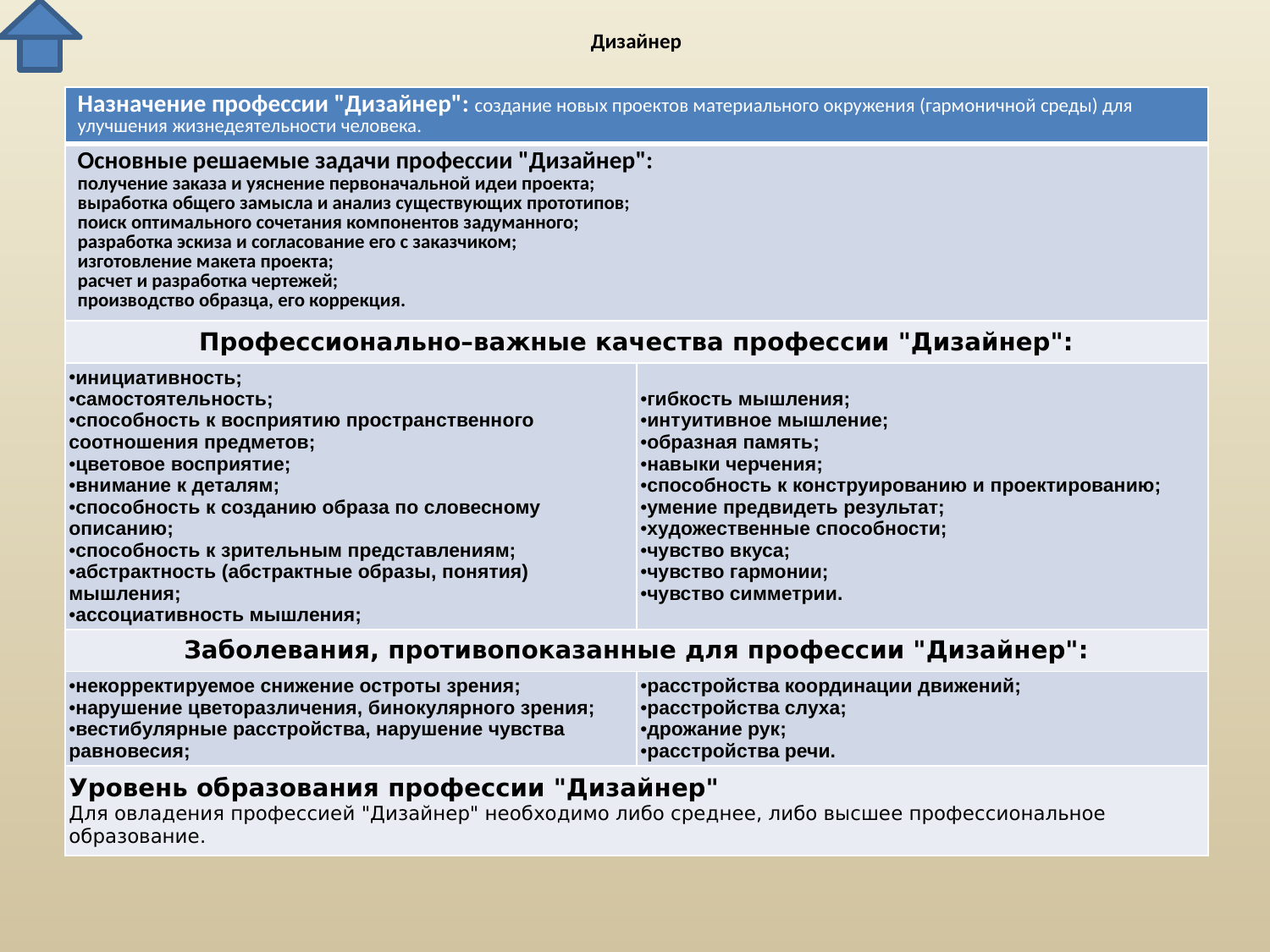

# Дизайнер
| Назначение профессии "Дизайнер": создание новых проектов материального окружения (гармоничной среды) для улучшения жизнедеятельности человека. |  |
| --- | --- |
| Основные решаемые задачи профессии "Дизайнер": получение заказа и уяснение первоначальной идеи проекта; выработка общего замысла и анализ существующих прототипов; поиск оптимального сочетания компонентов задуманного; разработка эскиза и согласование его с заказчиком; изготовление макета проекта; расчет и разработка чертежей; производство образца, его коррекция. |  |
| Профессионально–важные качества профессии "Дизайнер": |  |
| инициативность; самостоятельность; способность к восприятию пространственного соотношения предметов; цветовое восприятие; внимание к деталям; способность к созданию образа по словесному описанию; способность к зрительным представлениям; абстрактность (абстрактные образы, понятия) мышления; ассоциативность мышления; | гибкость мышления; интуитивное мышление; образная память; навыки черчения; способность к конструированию и проектированию; умение предвидеть результат; художественные способности; чувство вкуса; чувство гармонии; чувство симметрии. |
| Заболевания, противопоказанные для профессии "Дизайнер": |  |
| некорректируемое снижение остроты зрения; нарушение цветоразличения, бинокулярного зрения; вестибулярные расстройства, нарушение чувства равновесия; | расстройства координации движений; расстройства слуха; дрожание рук; расстройства речи. |
| Уровень образования профессии "Дизайнер" Для овладения профессией "Дизайнер" необходимо либо среднее, либо высшее профессиональное образование. |  |